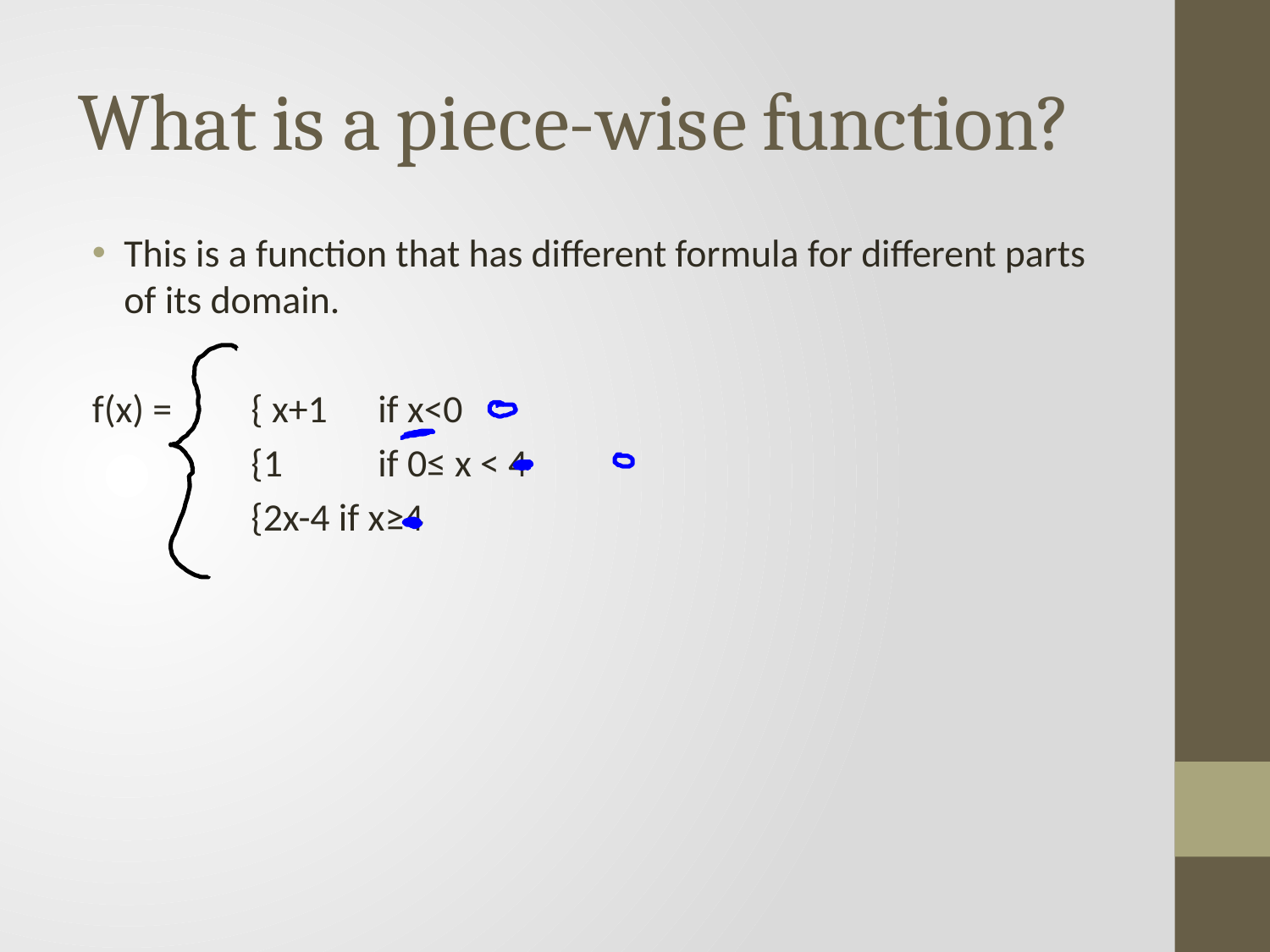

# What is a piece-wise function?
This is a function that has different formula for different parts of its domain.

f(x) = 	{ x+1  	if x<0
		{1 	if 0≤ x < 4
		{2x-4 if x≥4